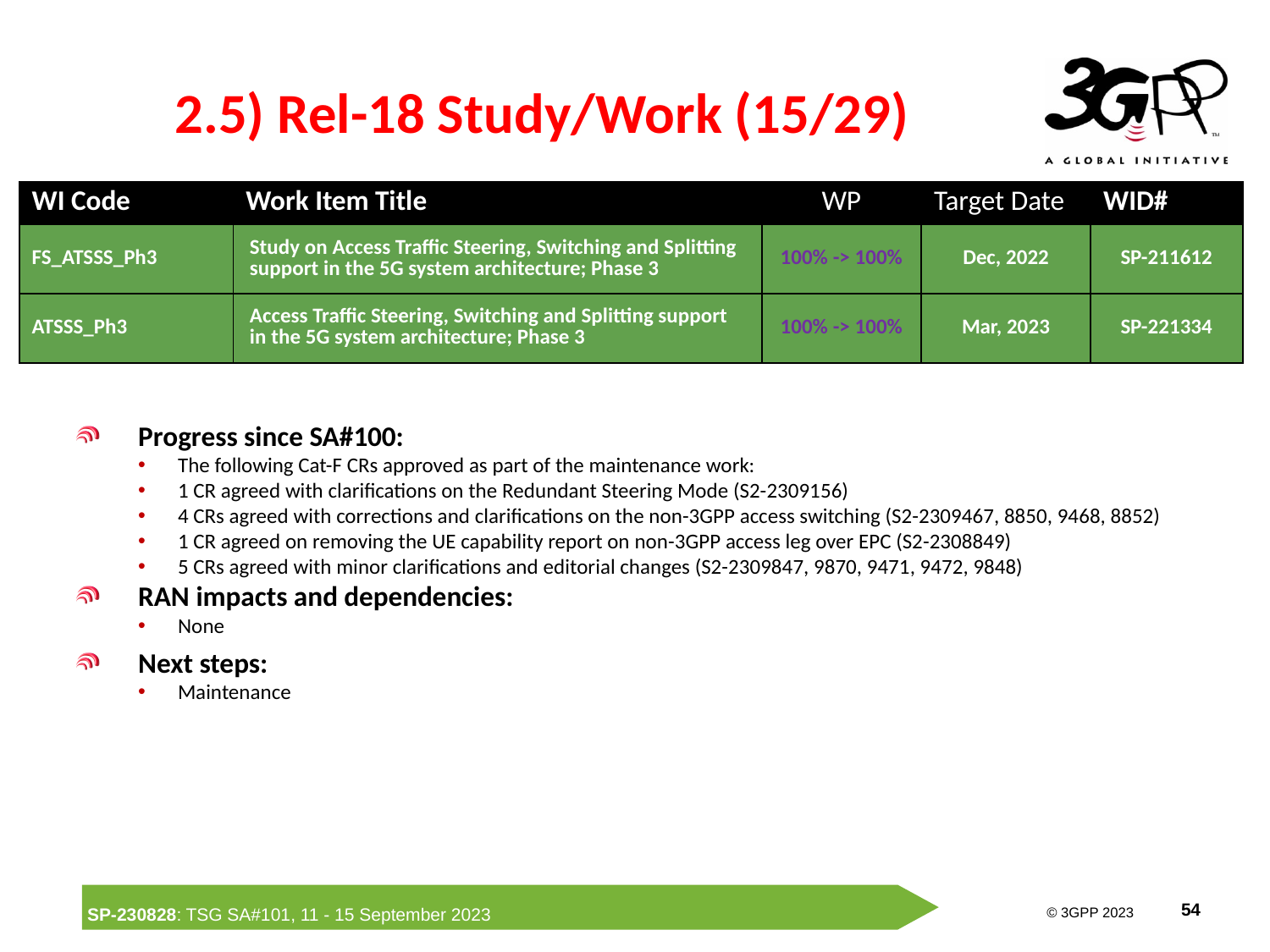

# 2.5) Rel-18 Study/Work (15/29)
| WI Code | Work Item Title | WP | Target Date | WID# |
| --- | --- | --- | --- | --- |
| FS\_ATSSS\_Ph3 | Study on Access Traffic Steering, Switching and Splitting support in the 5G system architecture; Phase 3 | 100% -> 100% | Dec, 2022 | SP-211612 |
| ATSSS\_Ph3 | Access Traffic Steering, Switching and Splitting support in the 5G system architecture; Phase 3 | 100% -> 100% | Mar, 2023 | SP-221334 |
Progress since SA#100:
The following Cat-F CRs approved as part of the maintenance work:
1 CR agreed with clarifications on the Redundant Steering Mode (S2-2309156)
4 CRs agreed with corrections and clarifications on the non-3GPP access switching (S2-2309467, 8850, 9468, 8852)
1 CR agreed on removing the UE capability report on non-3GPP access leg over EPC (S2-2308849)
5 CRs agreed with minor clarifications and editorial changes (S2-2309847, 9870, 9471, 9472, 9848)
RAN impacts and dependencies:
None
Next steps:
Maintenance